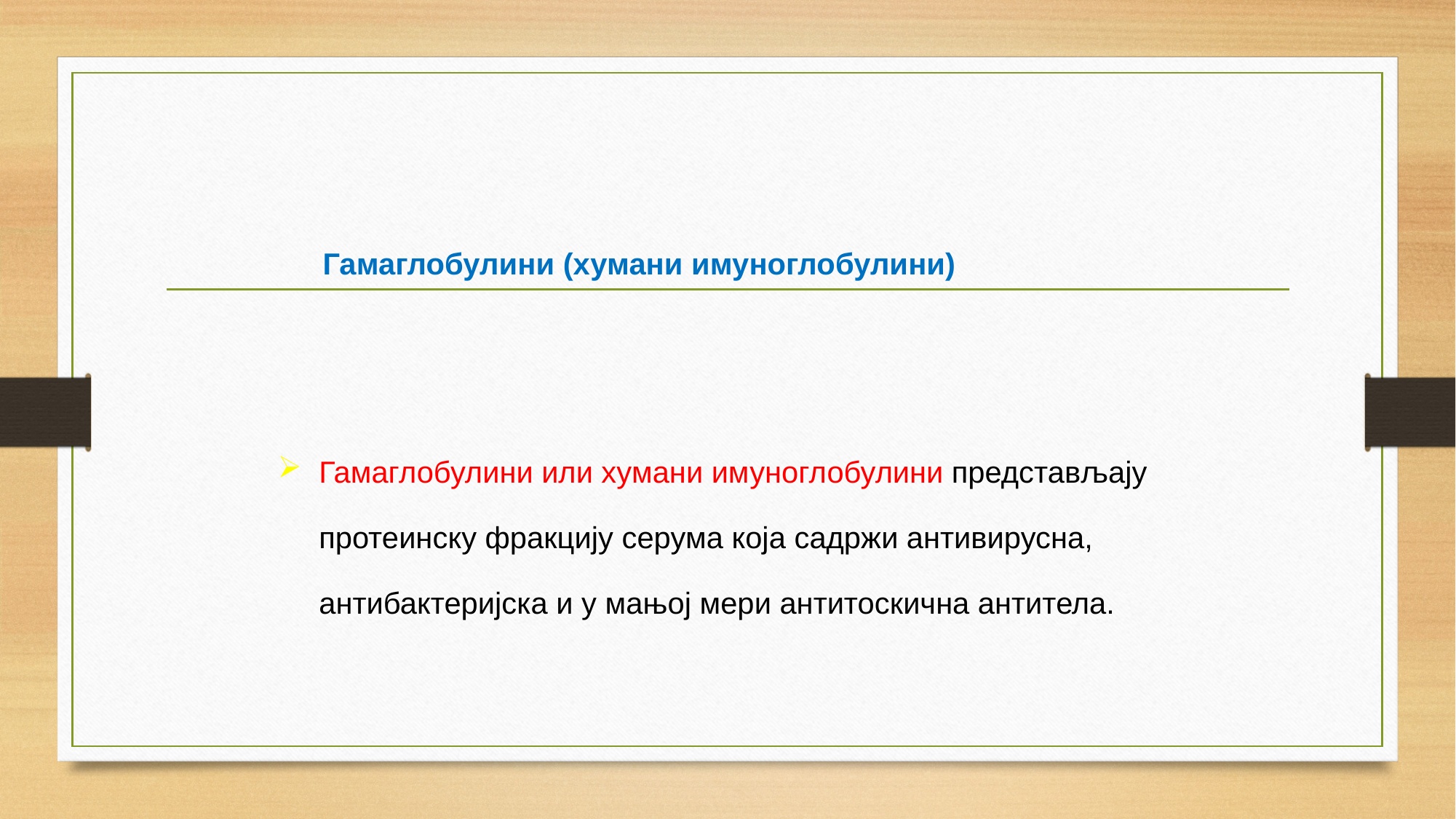

Гамаглобулини (хумани имуноглобулини)
Гамаглобулини или хумани имуноглобулини представљају протеинску фракцију серума која садржи антивирусна, антибактеријска и у мањој мери антитоскична антитела.